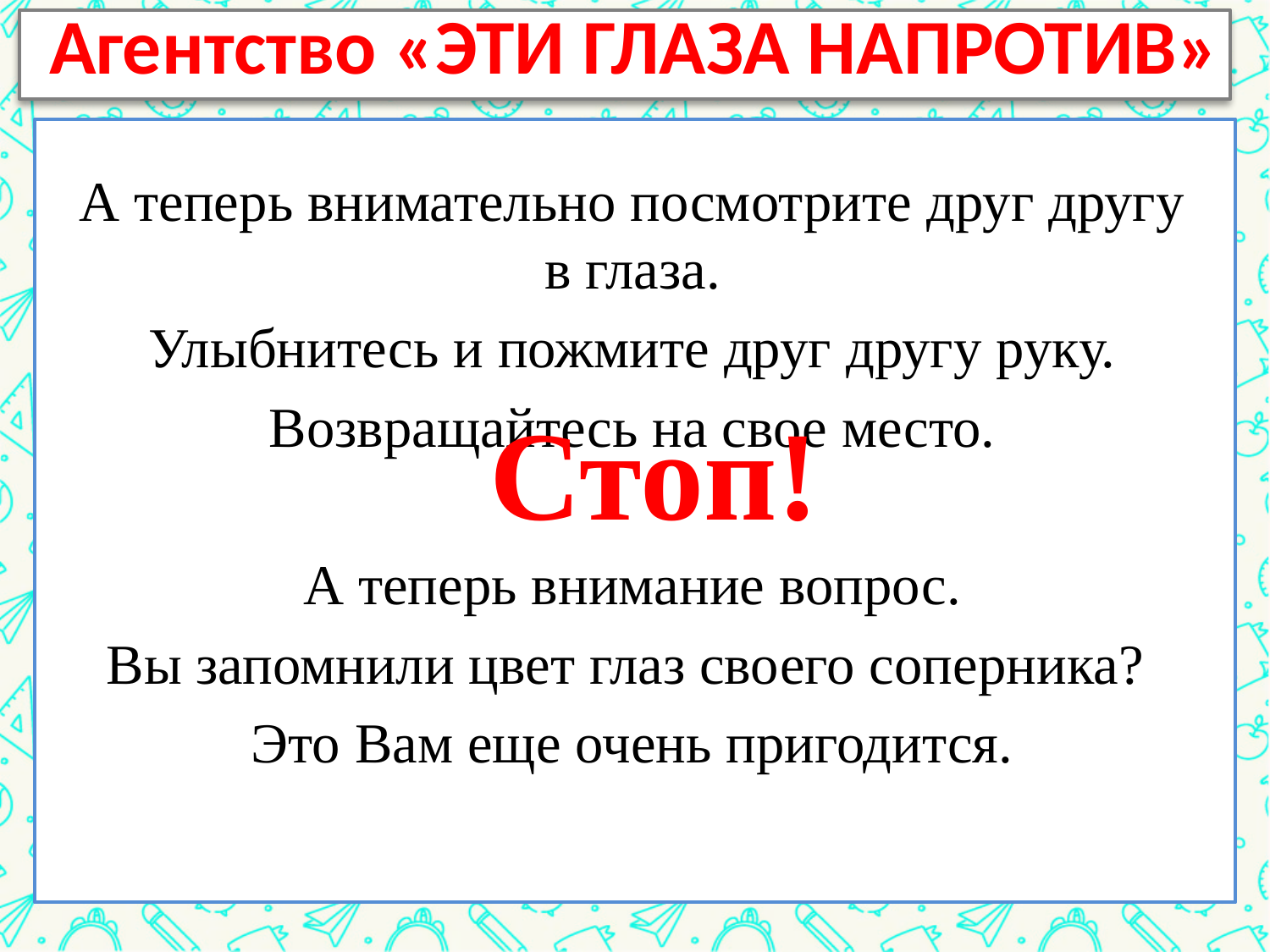

Агентство «ЭТИ ГЛАЗА НАПРОТИВ»

А теперь внимательно посмотрите друг другу в глаза.
Улыбнитесь и пожмите друг другу руку.
Возвращайтесь на свое место.

А теперь внимание вопрос.
Вы запомнили цвет глаз своего соперника?
Это Вам еще очень пригодится.
Стоп!